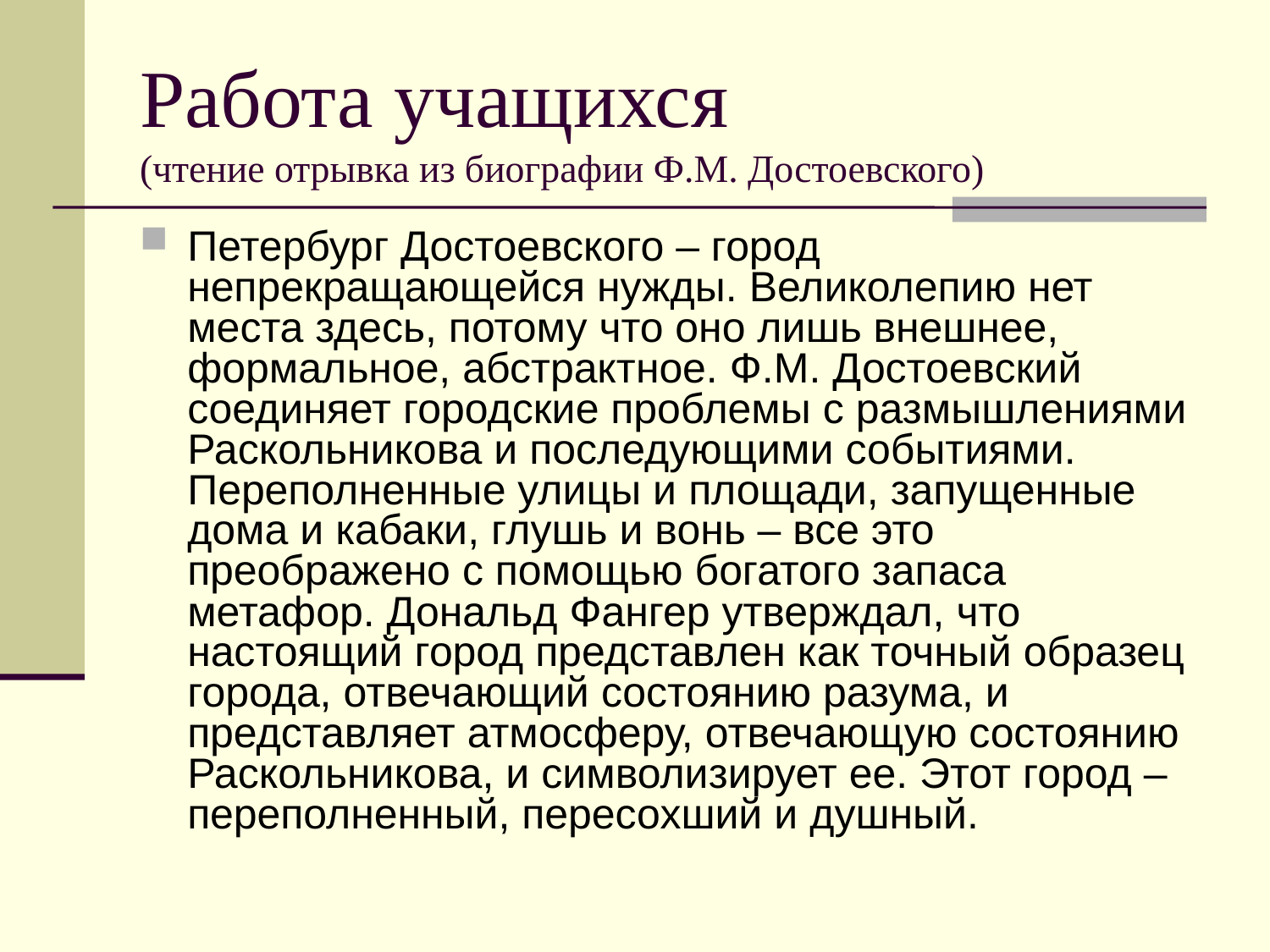

# Работа учащихся (чтение отрывка из биографии Ф.М. Достоевского)
Петербург Достоевского – город непрекращающейся нужды. Великолепию нет места здесь, потому что оно лишь внешнее, формальное, абстрактное. Ф.М. Достоевский соединяет городские проблемы с размышлениями Раскольникова и последующими событиями. Переполненные улицы и площади, запущенные дома и кабаки, глушь и вонь – все это преображено с помощью богатого запаса метафор. Дональд Фангер утверждал, что настоящий город представлен как точный образец города, отвечающий состоянию разума, и представляет атмосферу, отвечающую состоянию Раскольникова, и символизирует ее. Этот город – переполненный, пересохший и душный.